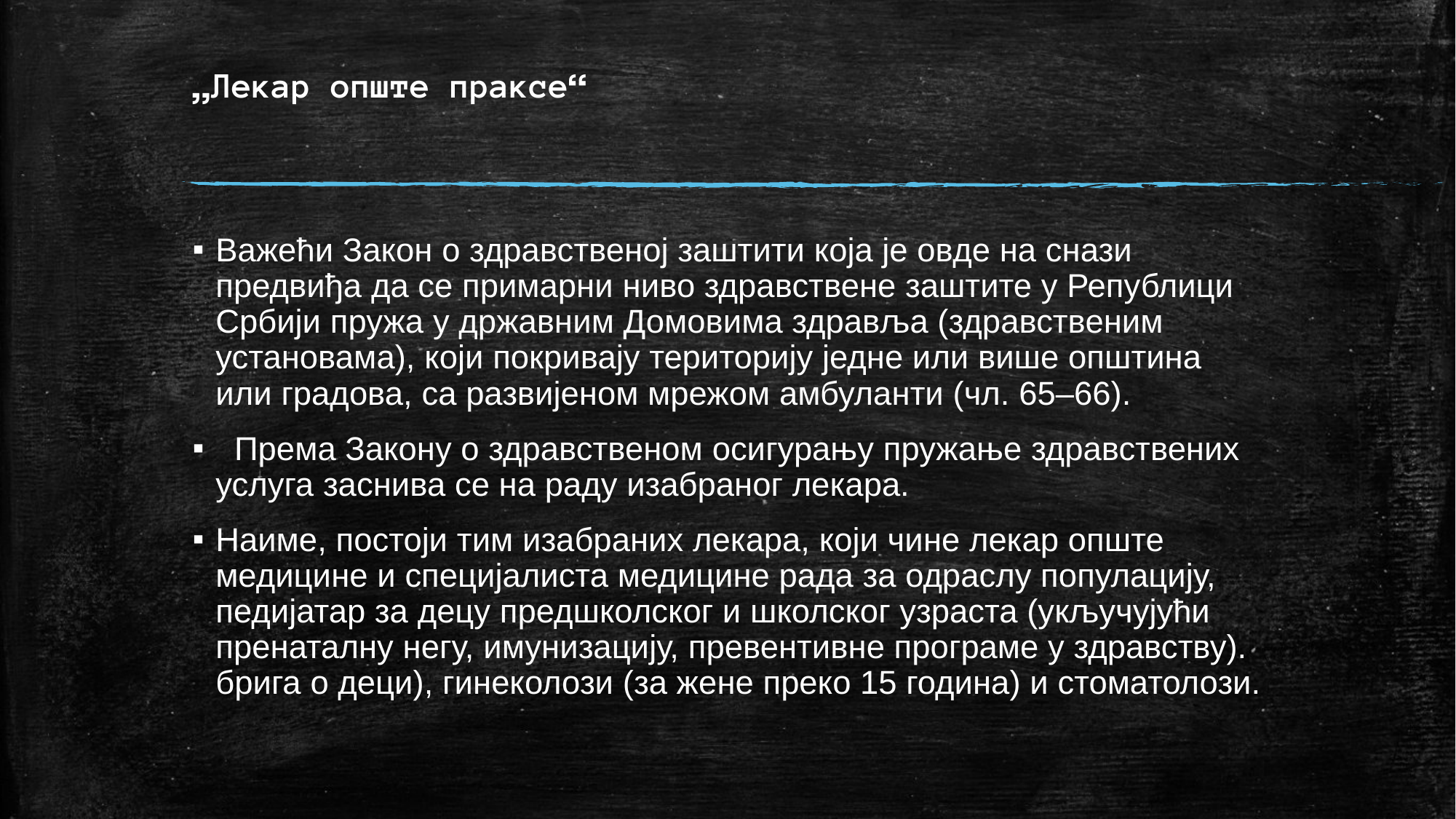

# „Лекар опште праксе“
Важећи Закон о здравственој заштити која је овде на снази предвиђа да се примарни ниво здравствене заштите у Републици Србији пружа у државним Домовима здравља (здравственим установама), који покривају територију једне или више општина или градова, са развијеном мрежом амбуланти (чл. 65–66).
  Према Закону о здравственом осигурању пружање здравствених услуга заснива се на раду изабраног лекара.
Наиме, постоји тим изабраних лекара, који чине лекар опште медицине и специјалиста медицине рада за одраслу популацију, педијатар за децу предшколског и школског узраста (укључујући пренаталну негу, имунизацију, превентивне програме у здравству). брига о деци), гинеколози (за жене преко 15 година) и стоматолози.